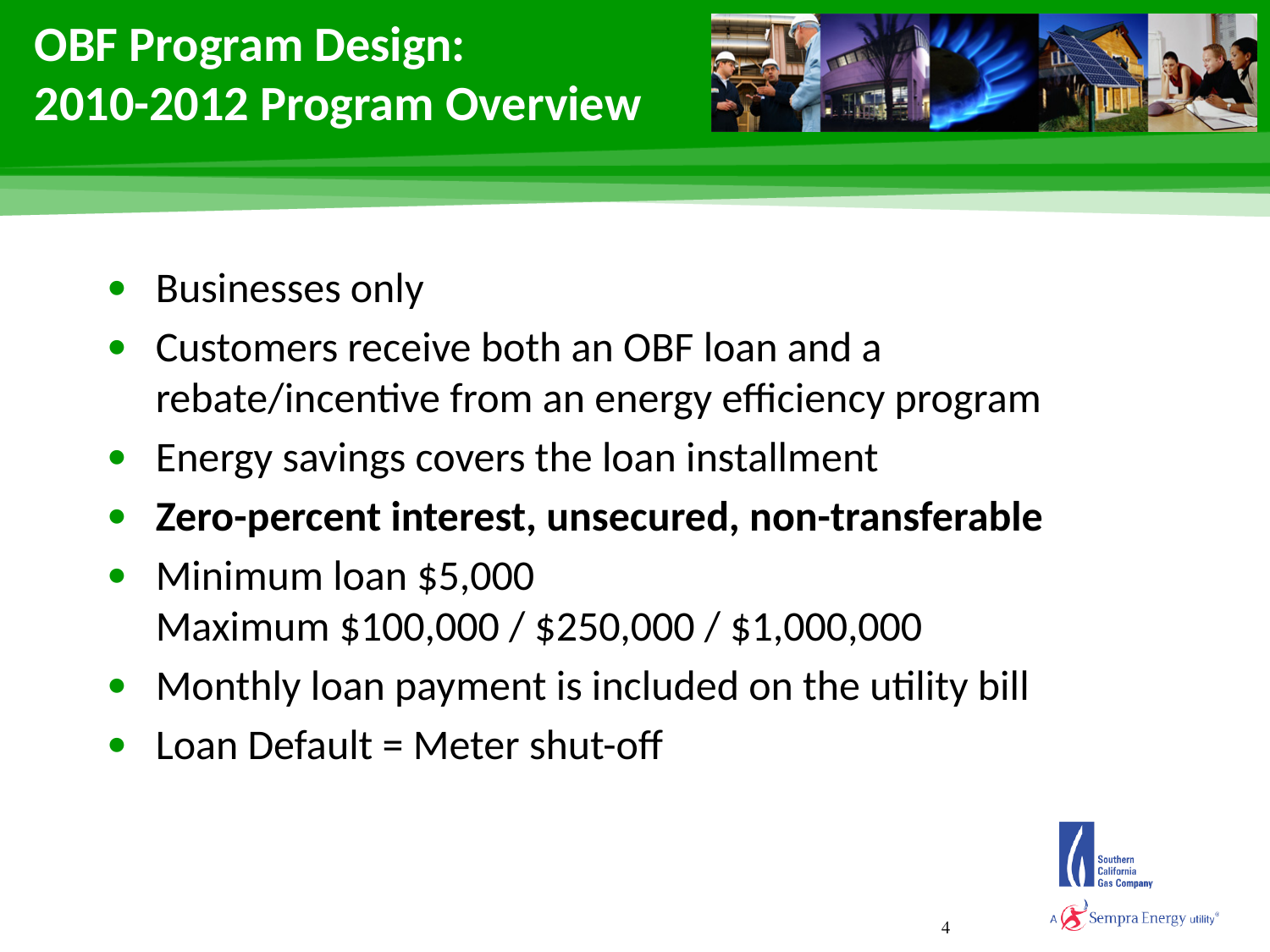

# OBF Program Design: 2010-2012 Program Overview
Businesses only
Customers receive both an OBF loan and a rebate/incentive from an energy efficiency program
Energy savings covers the loan installment
Zero-percent interest, unsecured, non-transferable
Minimum loan $5,000                                                    	  Maximum $100,000 / $250,000 / $1,000,000
Monthly loan payment is included on the utility bill
Loan Default = Meter shut-off

4